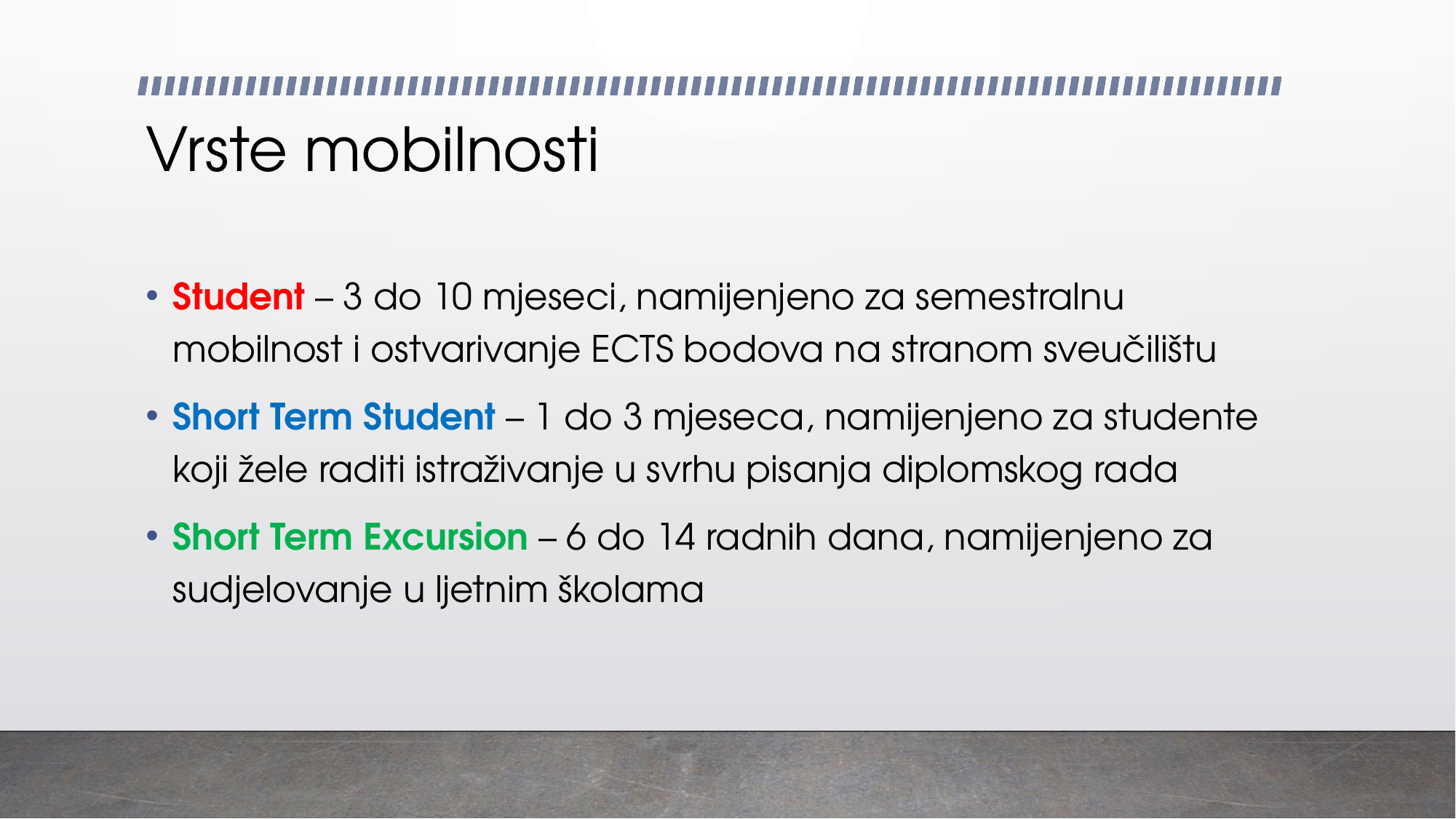

# Vrste mobilnosti
Student – 3 do 10 mjeseci, namijenjeno za semestralnu mobilnost i ostvarivanje ECTS bodova na stranom sveučilištu
Short Term Student – 1 do 3 mjeseca, namijenjeno za studente koji žele raditi istraživanje u svrhu pisanja diplomskog rada
Short Term Excursion – 6 do 14 radnih dana, namijenjeno za sudjelovanje u ljetnim školama